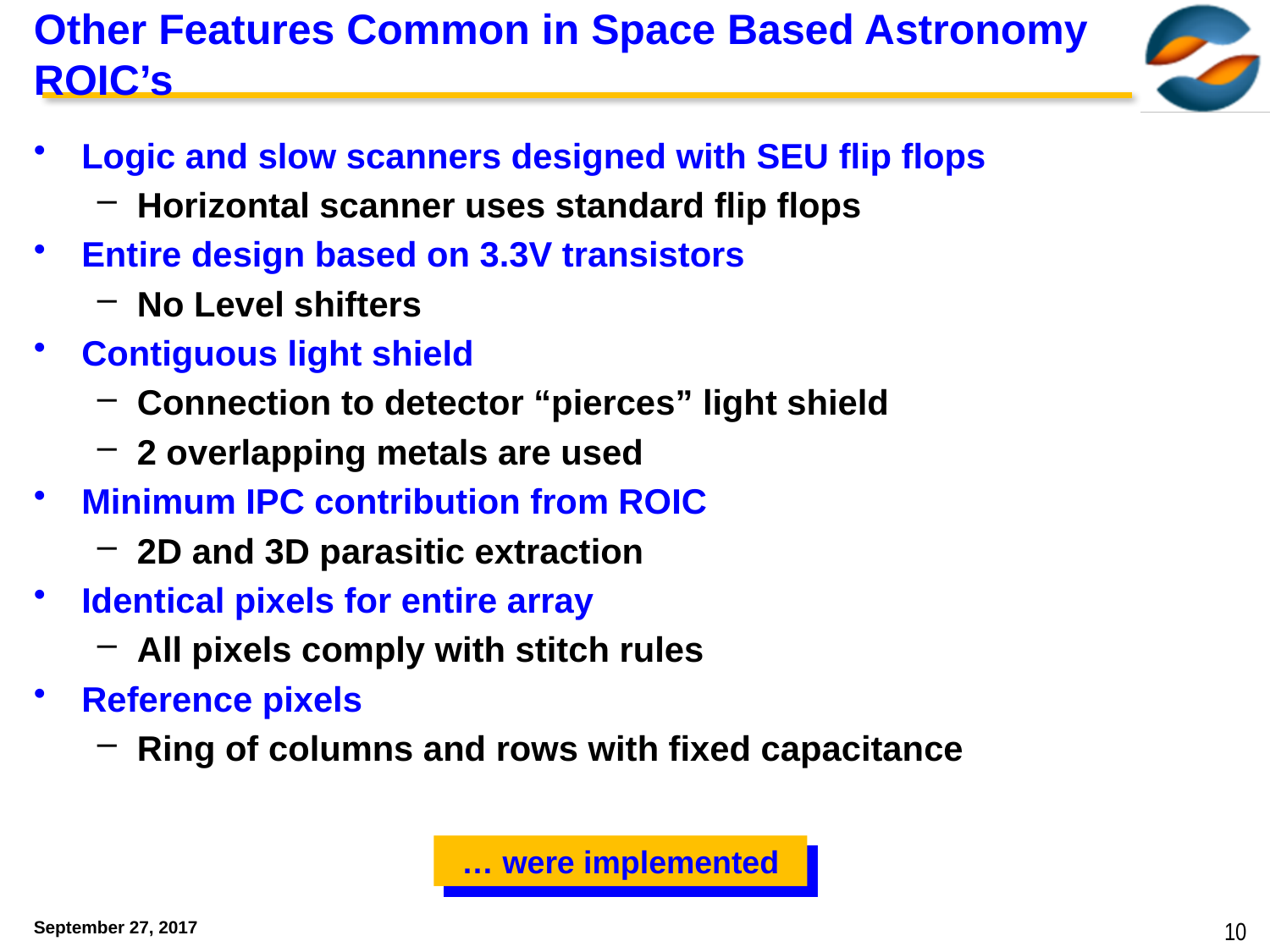

# Other Features Common in Space Based Astronomy ROIC’s
Logic and slow scanners designed with SEU flip flops
Horizontal scanner uses standard flip flops
Entire design based on 3.3V transistors
No Level shifters
Contiguous light shield
Connection to detector “pierces” light shield
2 overlapping metals are used
Minimum IPC contribution from ROIC
2D and 3D parasitic extraction
Identical pixels for entire array
All pixels comply with stitch rules
Reference pixels
Ring of columns and rows with fixed capacitance

… were implemented
September 27, 2017
10